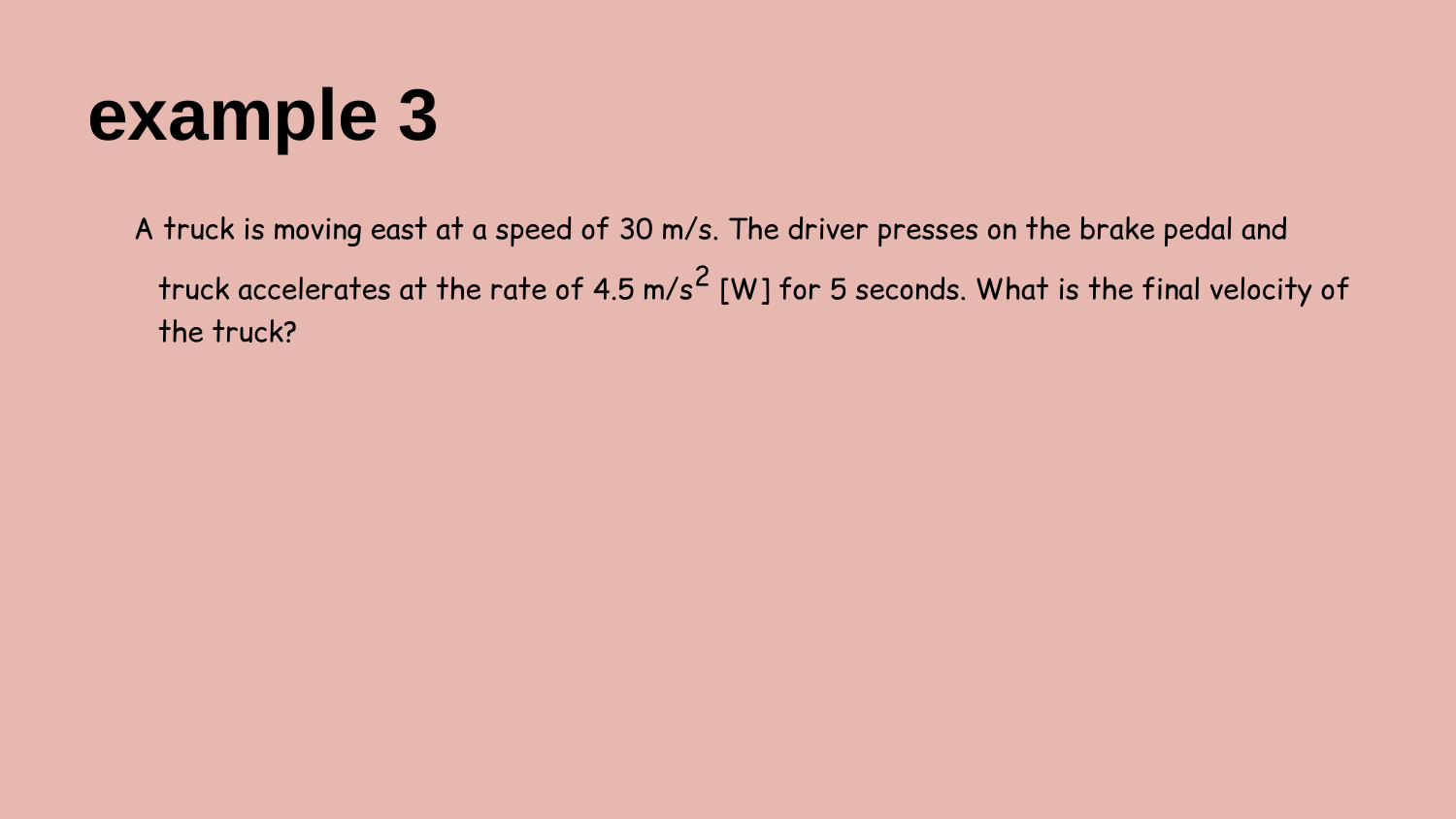

# example 3
A truck is moving east at a speed of 30 m/s. The driver presses on the brake pedal and truck accelerates at the rate of 4.5 m/s2 [W] for 5 seconds. What is the final velocity of the truck?